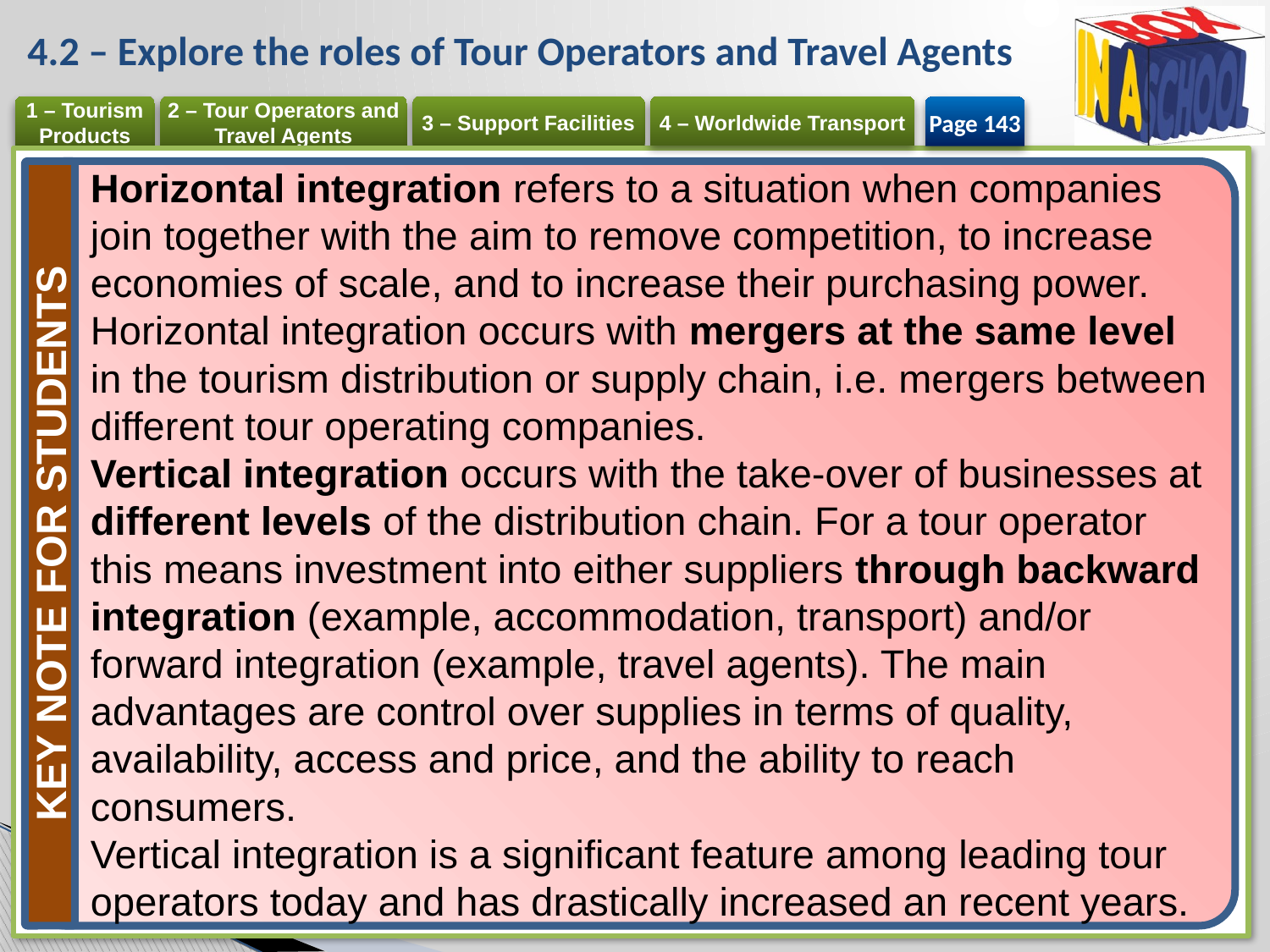

# 4.2 – Explore the roles of Tour Operators and Travel Agents
Page 143
KEY NOTE FOR STUDENTS
Horizontal integration refers to a situation when companies join together with the aim to remove competition, to increase economies of scale, and to increase their purchasing power. Horizontal integration occurs with mergers at the same level in the tourism distribution or supply chain, i.e. mergers between different tour operating companies.
Vertical integration occurs with the take-over of businesses at different levels of the distribution chain. For a tour operator this means investment into either suppliers through backward integration (example, accommodation, transport) and/or forward integration (example, travel agents). The main advantages are control over supplies in terms of quality, availability, access and price, and the ability to reach consumers.
Vertical integration is a significant feature among leading tour operators today and has drastically increased an recent years.